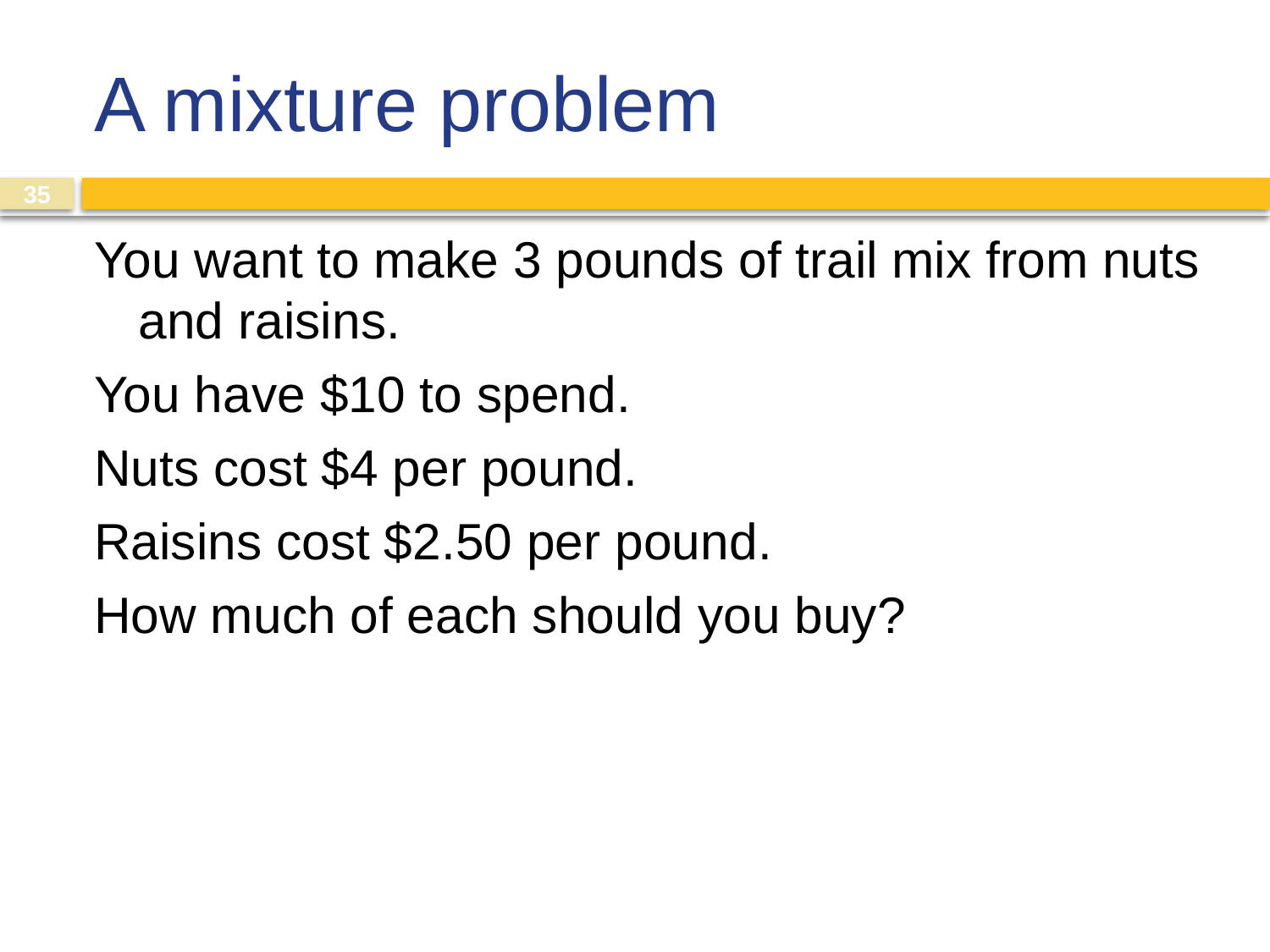

# A mixture problem
You want to make 3 pounds of trail mix from nuts and raisins.
You have $10 to spend.
Nuts cost $4 per pound.
Raisins cost $2.50 per pound.
How much of each should you buy?
35